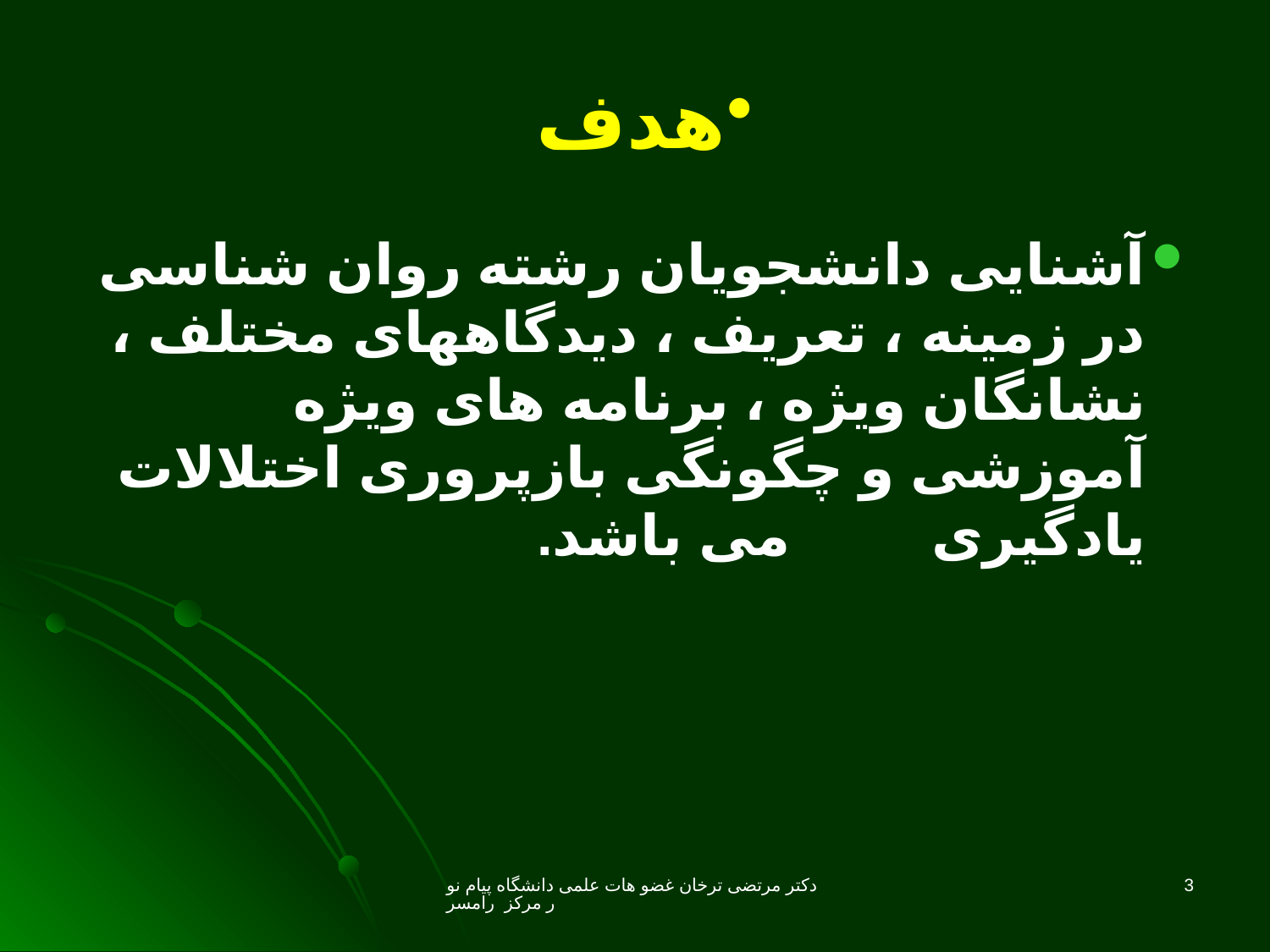

# هدف
آشنایی دانشجویان رشته روان شناسی در زمینه ، تعریف ، دیدگاههای مختلف ، نشانگان ویژه ، برنامه های ویژه آموزشی و چگونگی بازپروری اختلالات یادگیری         می باشد.
دکتر مرتضی ترخان غضو هات علمی دانشگاه پیام نور مرکز رامسر
3